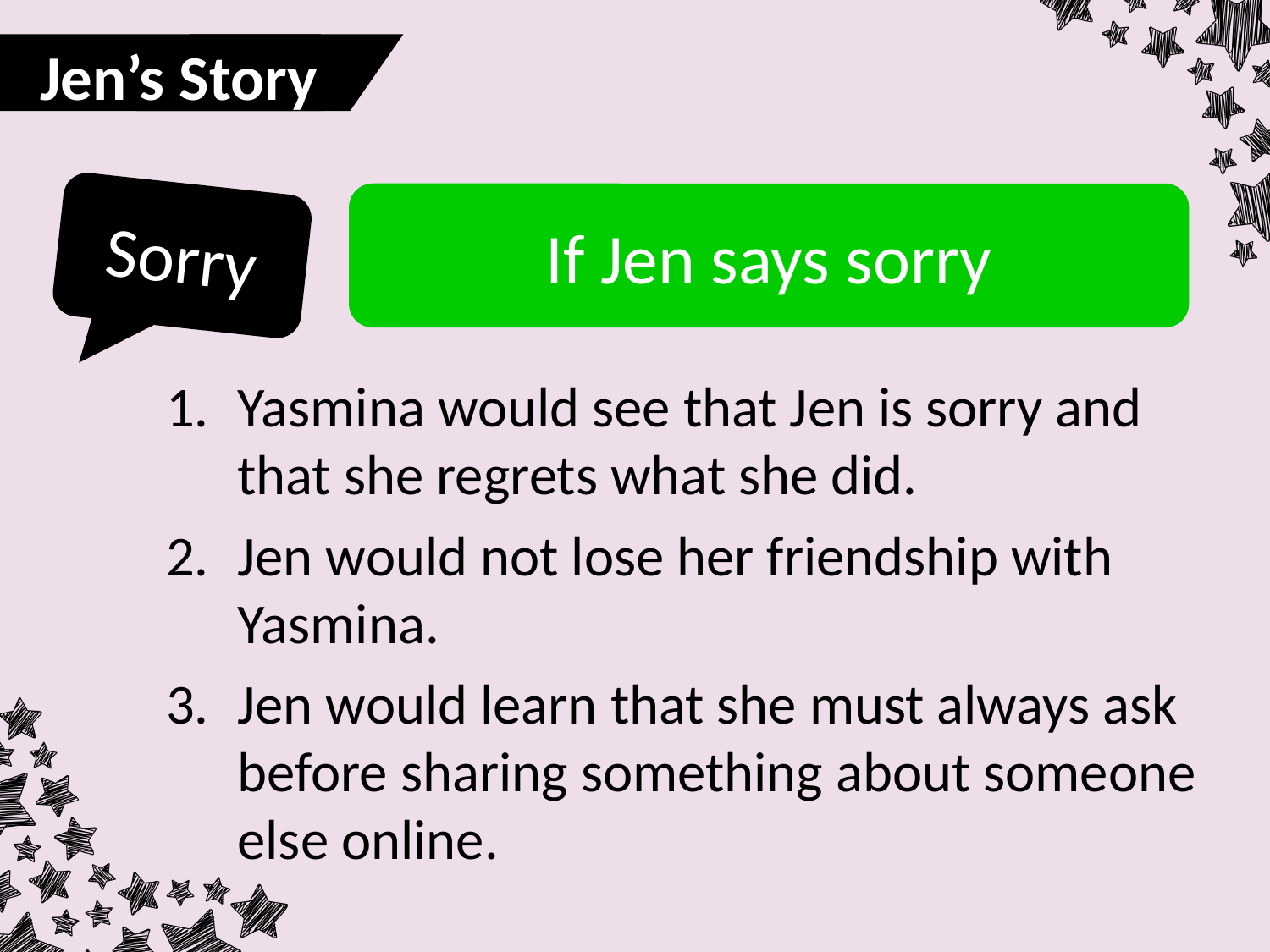

Jen’s Story

Sorry
If Jen says sorry
Yasmina would see that Jen is sorry and that she regrets what she did.
Jen would not lose her friendship with Yasmina.
Jen would learn that she must always ask before sharing something about someone else online.